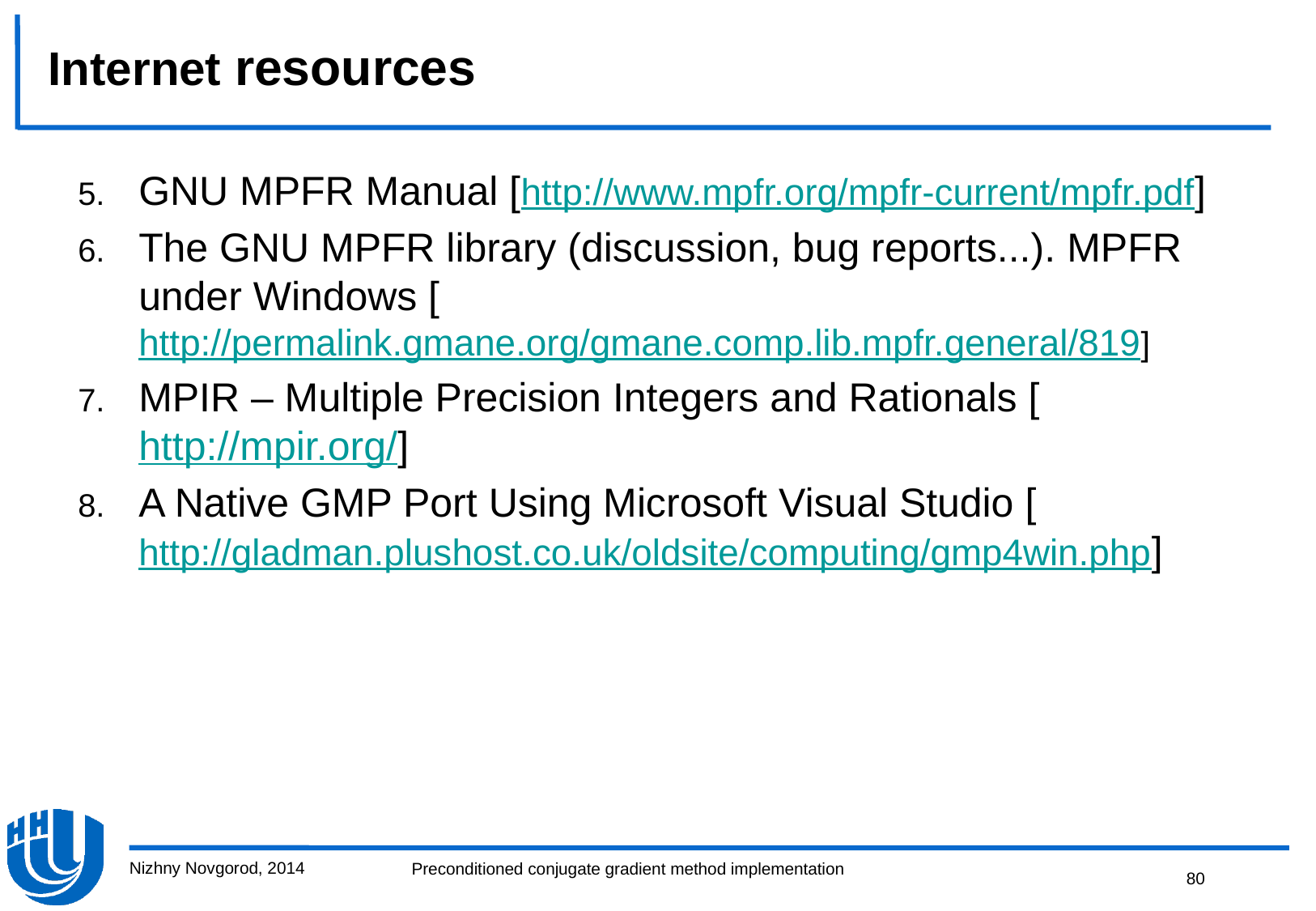

# Internet resources
GNU MPFR Manual [http://www.mpfr.org/mpfr-current/mpfr.pdf]
The GNU MPFR library (discussion, bug reports...). MPFR under Windows [http://permalink.gmane.org/gmane.comp.lib.mpfr.general/819]
MPIR – Multiple Precision Integers and Rationals [http://mpir.org/]
A Native GMP Port Using Microsoft Visual Studio [http://gladman.plushost.co.uk/oldsite/computing/gmp4win.php]

Nizhny Novgorod, 2014

80
Preconditioned conjugate gradient method implementation